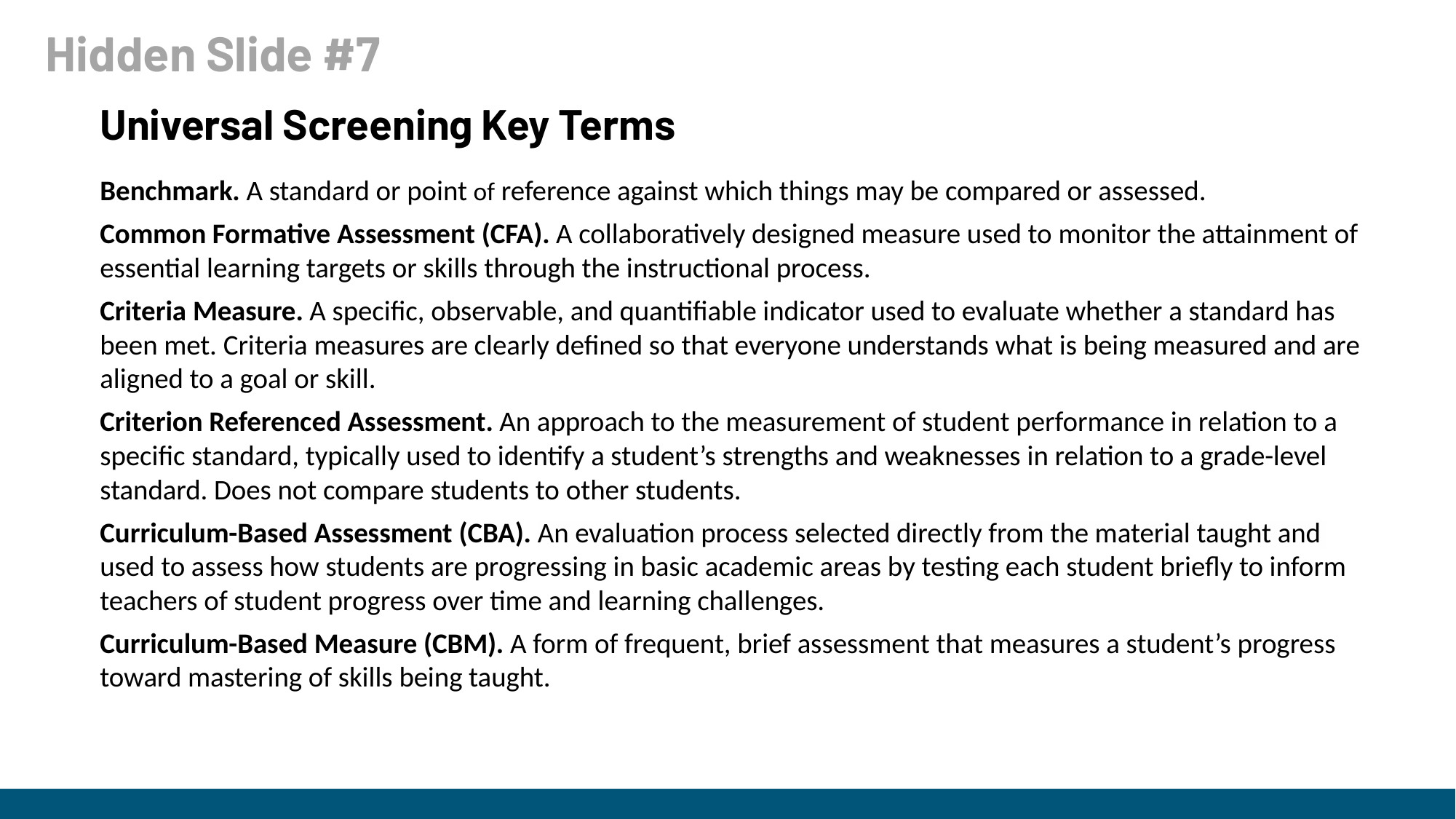

# Hidden Slide #7
Universal Screening Key Terms
Benchmark. A standard or point of reference against which things may be compared or assessed.
Common Formative Assessment (CFA). A collaboratively designed measure used to monitor the attainment of essential learning targets or skills through the instructional process.
Criteria Measure. A specific, observable, and quantifiable indicator used to evaluate whether a standard has been met. Criteria measures are clearly defined so that everyone understands what is being measured and are aligned to a goal or skill.
Criterion Referenced Assessment. An approach to the measurement of student performance in relation to a specific standard, typically used to identify a student’s strengths and weaknesses in relation to a grade-level standard. Does not compare students to other students.
Curriculum-Based Assessment (CBA). An evaluation process selected directly from the material taught and  used to assess how students are progressing in basic academic areas by testing each student briefly to inform teachers of student progress over time and learning challenges.
Curriculum-Based Measure (CBM). A form of frequent, brief assessment that measures a student’s progress toward mastering of skills being taught.